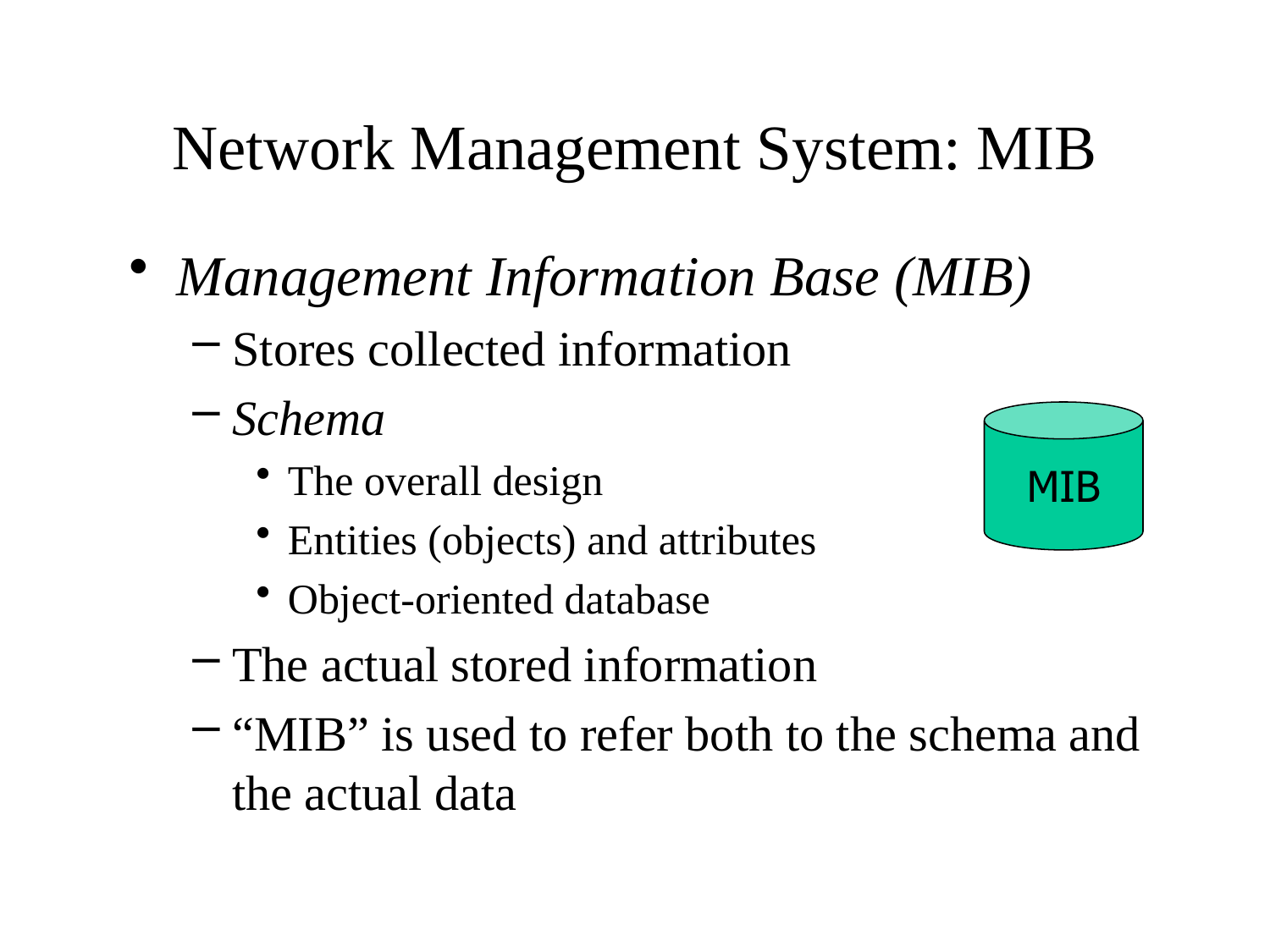

# Network Management System: MIB
Management Information Base (MIB)
Stores collected information
Schema
The overall design
Entities (objects) and attributes
Object-oriented database
The actual stored information
“MIB” is used to refer both to the schema and the actual data
MIB